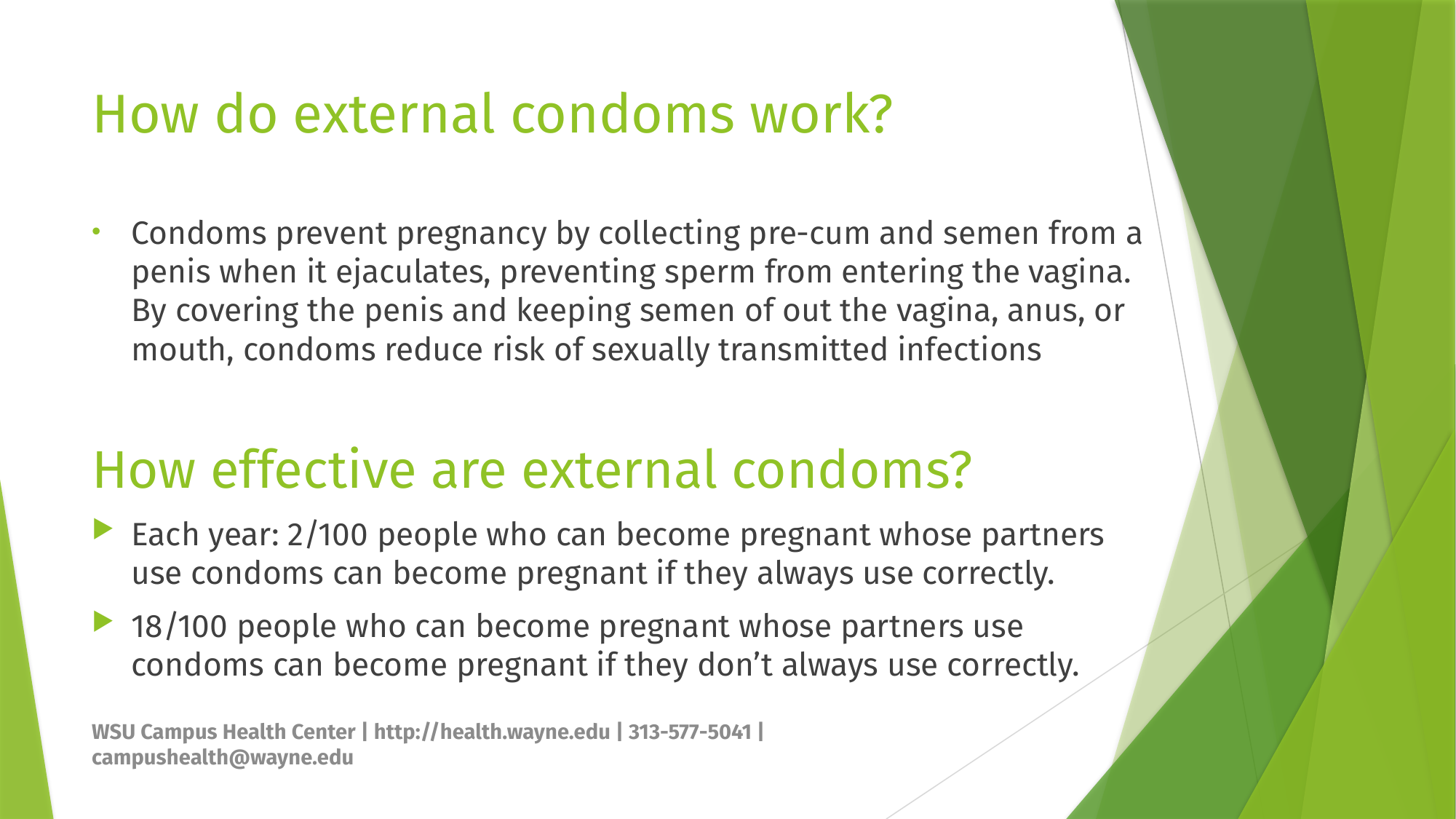

# How do external condoms work?
Condoms prevent pregnancy by collecting pre-cum and semen from a penis when it ejaculates, preventing sperm from entering the vagina. By covering the penis and keeping semen of out the vagina, anus, or mouth, condoms reduce risk of sexually transmitted infections

How effective are external condoms?
Each year: 2/100 people who can become pregnant whose partners use condoms can become pregnant if they always use correctly.
18/100 people who can become pregnant whose partners use condoms can become pregnant if they don’t always use correctly.
WSU Campus Health Center | http://health.wayne.edu | 313-577-5041 | campushealth@wayne.edu